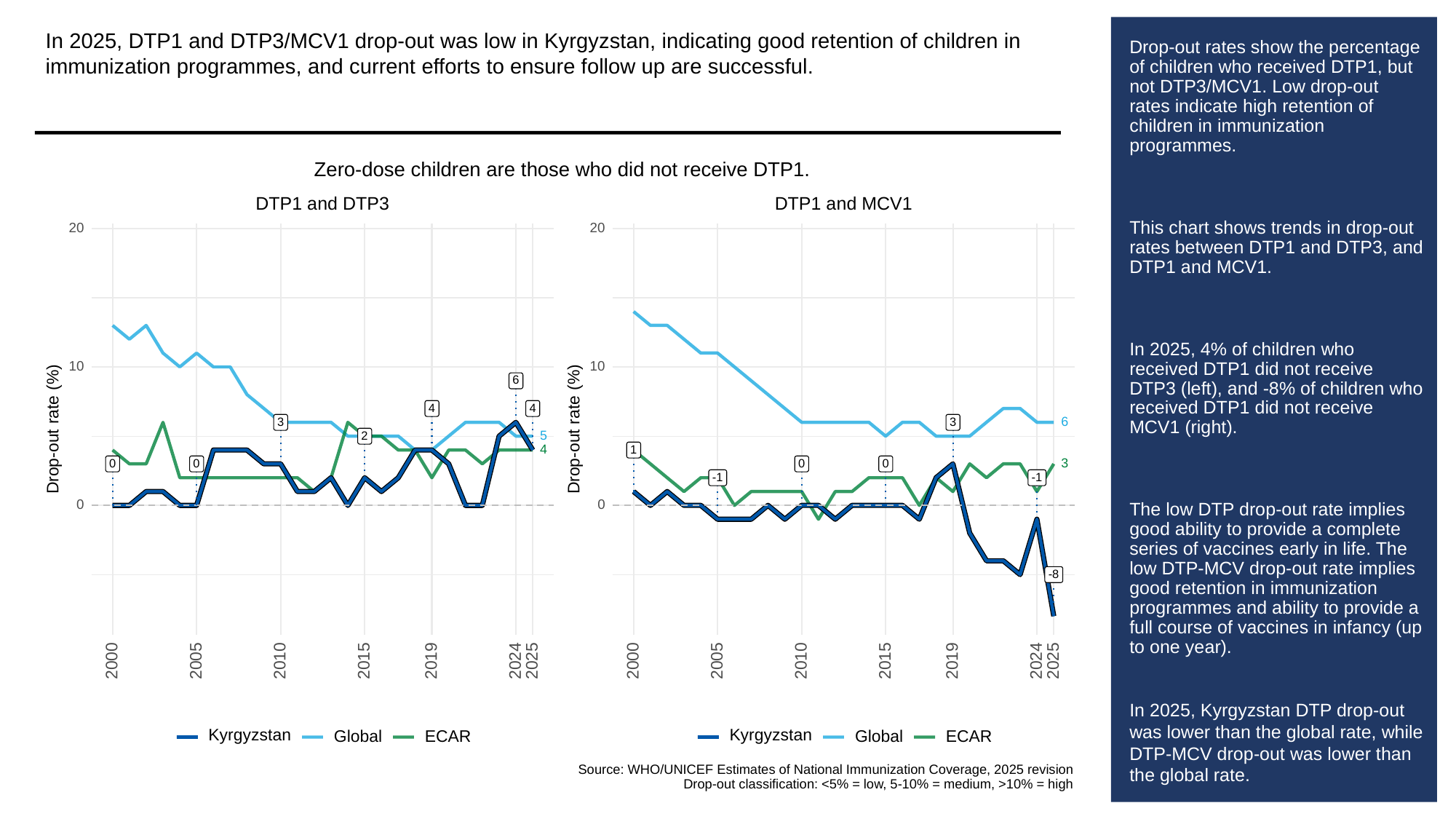

In 2025, DTP1 and DTP3/MCV1 drop-out was low in Kyrgyzstan, indicating good retention of children in immunization programmes, and current efforts to ensure follow up are successful.
# Drop-out rates show the percentage of children who received DTP1, but not DTP3/MCV1. Low drop-out rates indicate high retention of children in immunization programmes.

This chart shows trends in drop-out rates between DTP1 and DTP3, and DTP1 and MCV1.

In 2025, 4% of children who received DTP1 did not receive DTP3 (left), and -8% of children who received DTP1 did not receive MCV1 (right).

The low DTP drop-out rate implies good ability to provide a complete series of vaccines early in life. The low DTP-MCV drop-out rate implies good retention in immunization programmes and ability to provide a full course of vaccines in infancy (up to one year).

In 2025, Kyrgyzstan DTP drop-out was lower than the global rate, while DTP-MCV drop-out was lower than the global rate.

Zero-dose children are those who did not receive DTP1.
DTP1 and MCV1
DTP1 and DTP3
20
20

10
10

6

4
4

6
3
3
Drop-out rate (%)
Drop-out rate (%)

5
2

4
1

3
0
0
0
0

-1
-1

0
0

-8

2000
2005
2010
2015
2019
2024
2025
2000
2005
2010
2015
2019
2024
2025
Kyrgyzstan
Kyrgyzstan
Global
ECAR
Global
ECAR

Source: WHO/UNICEF Estimates of National Immunization Coverage, 2025 revision
Drop-out classification: <5% = low, 5-10% = medium, >10% = high